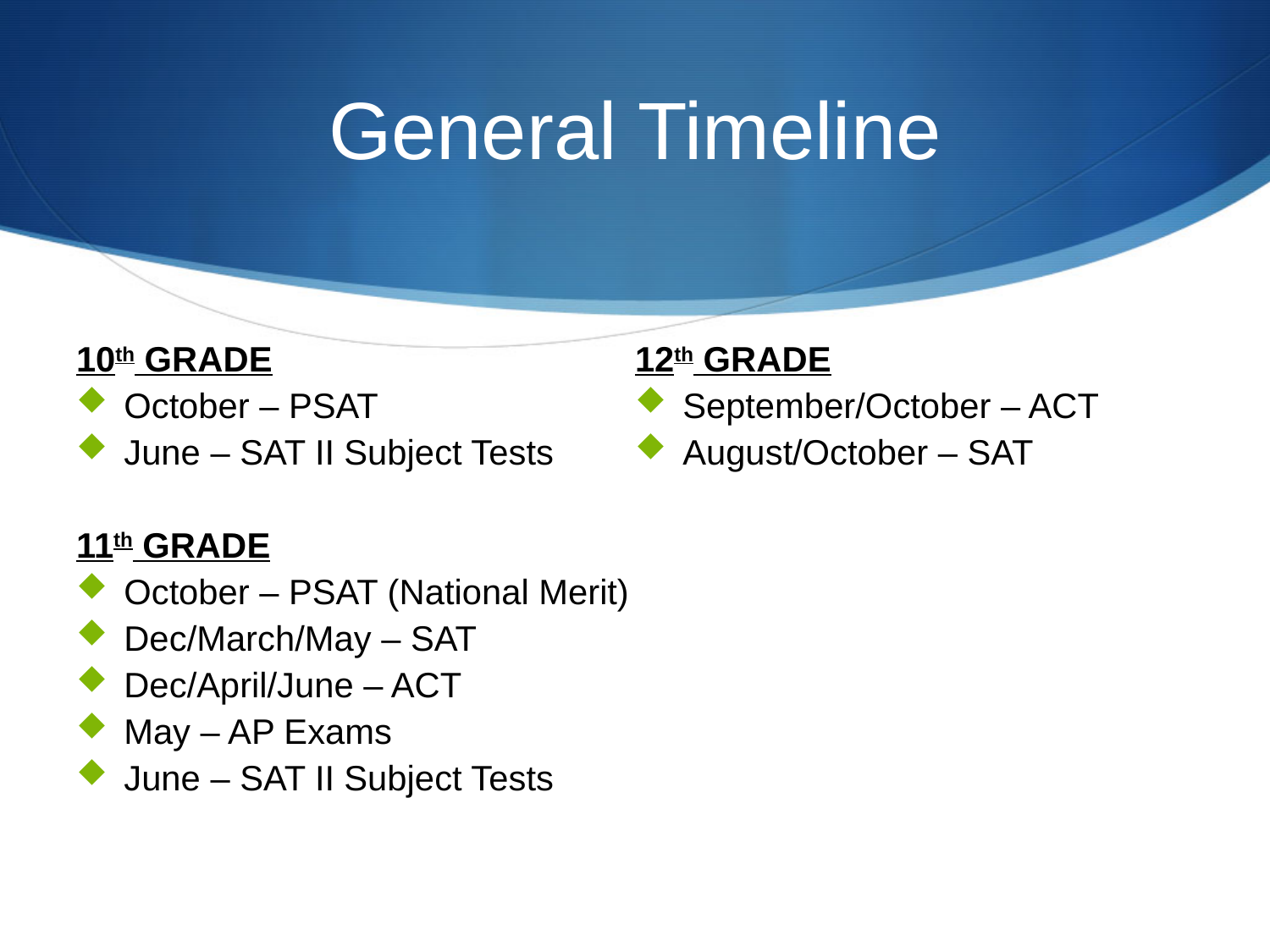

# General Timeline
10th GRADE
October – PSAT
June – SAT II Subject Tests

11th GRADE
October – PSAT (National Merit)
Dec/March/May – SAT
Dec/April/June – ACT
May – AP Exams
June – SAT II Subject Tests
12th GRADE
September/October – ACT
August/October – SAT